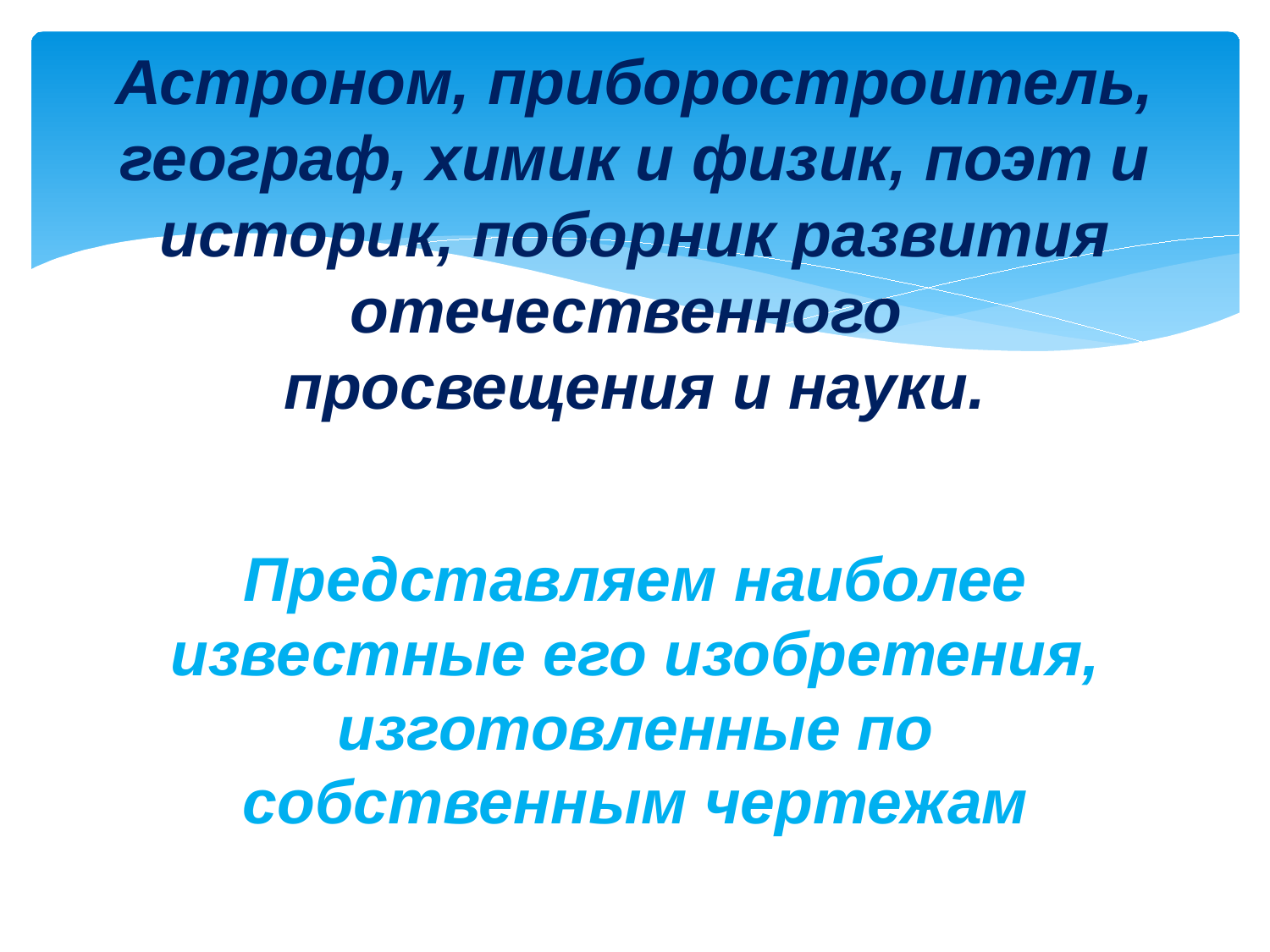

# Астроном, приборостроитель, географ, химик и физик, поэт и историк, поборник развития отечественного просвещения и науки.

Представляем наиболее известные его изобретения, изготовленные по собственным чертежам